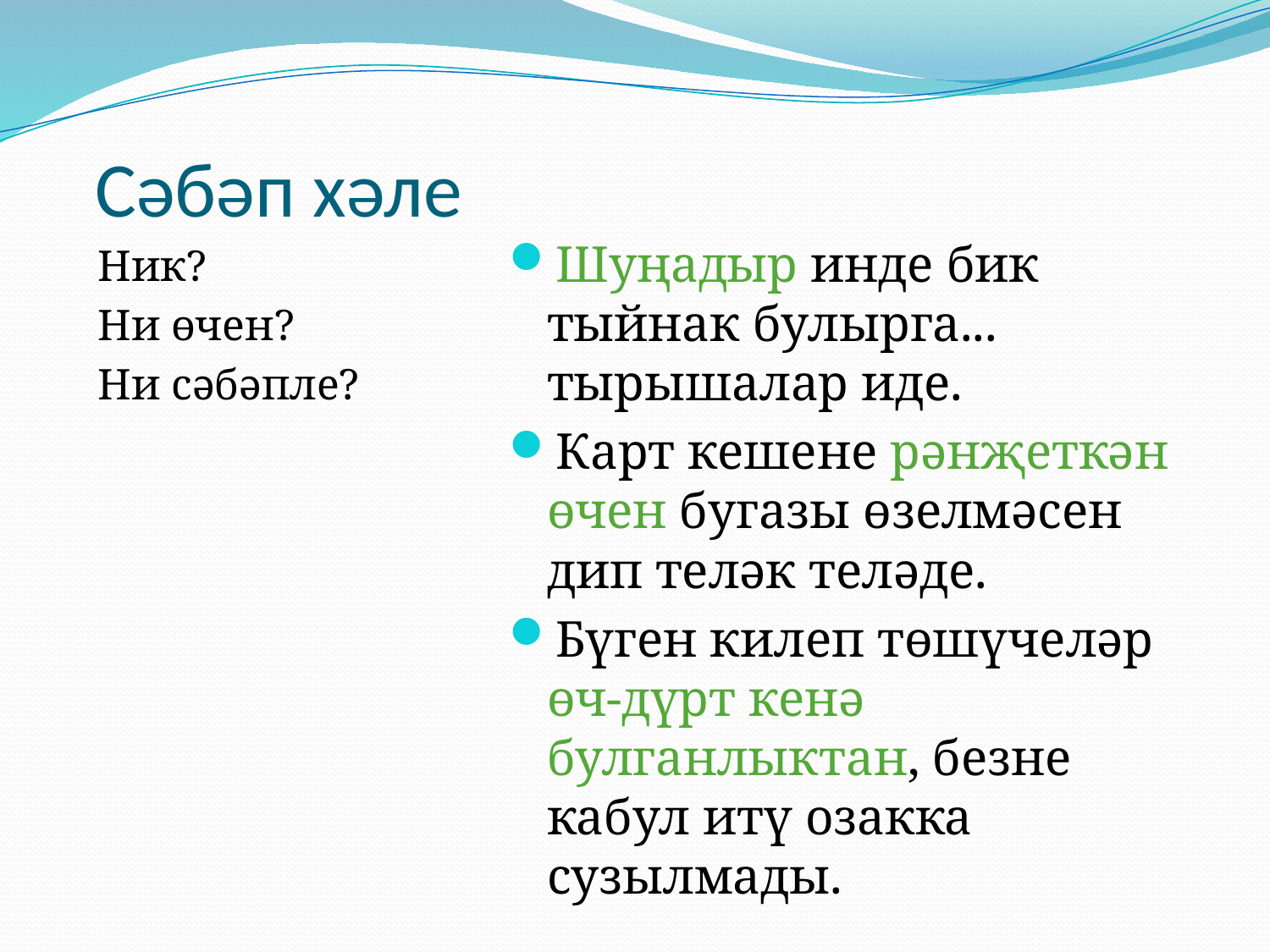

# Сәбәп хәле
Ник?
Ни өчен?
Ни сәбәпле?

Шуңадыр инде бик тыйнак булырга... тырышалар иде.
Карт кешене рәнҗеткән өчен бугазы өзелмәсен дип теләк теләде.
Бүген килеп төшүчеләр өч-дүрт кенә булганлыктан, безне кабул итү озакка сузылмады.